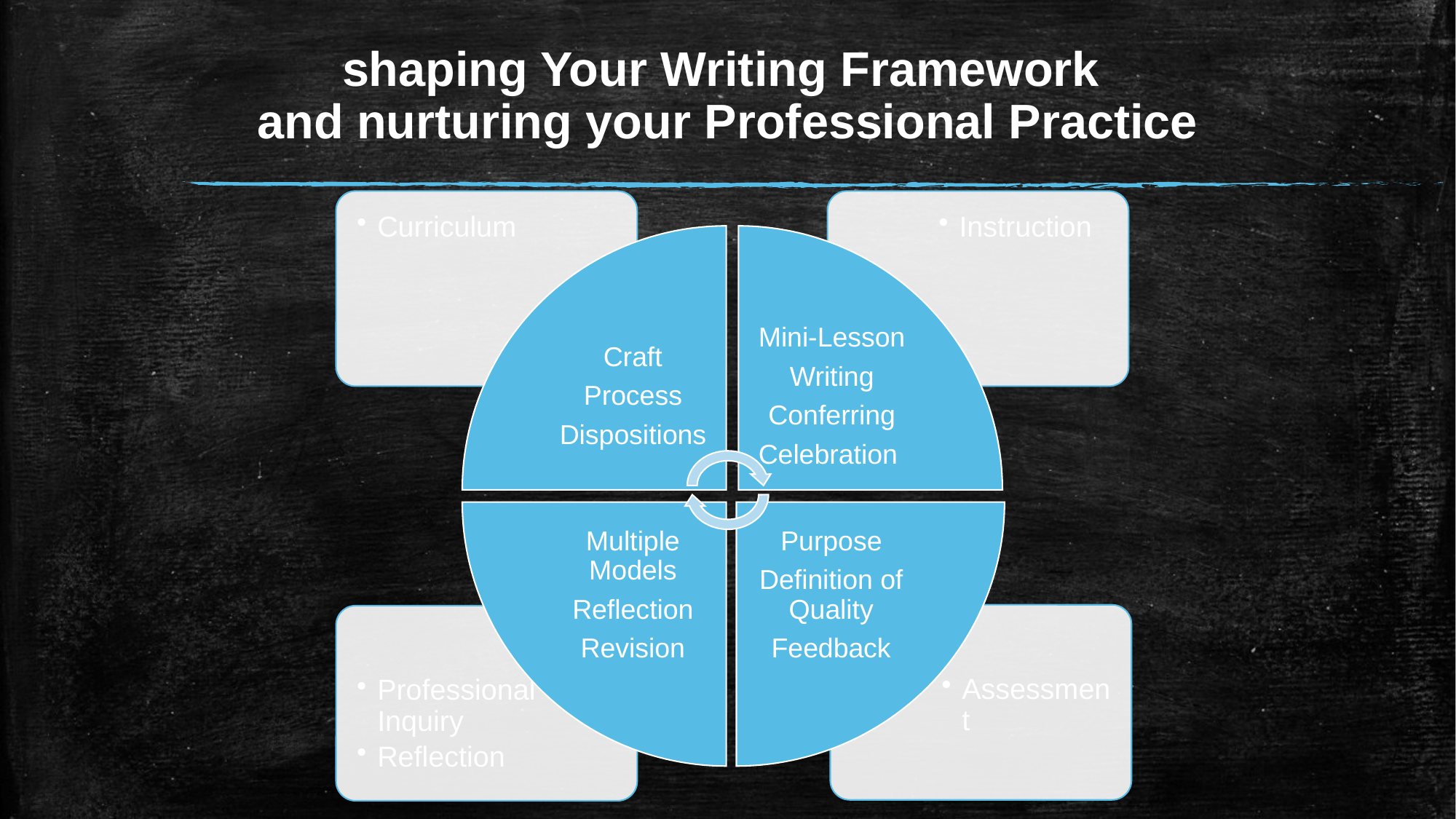

# shaping Your Writing Framework and nurturing your Professional Practice
Assessment
Professional Inquiry
Reflection
Instruction
Curriculum
Craft
Process
Dispositions
Mini-Lesson
Writing
Conferring
Celebration
Purpose
Definition of Quality
Feedback
Multiple Models
Reflection
Revision